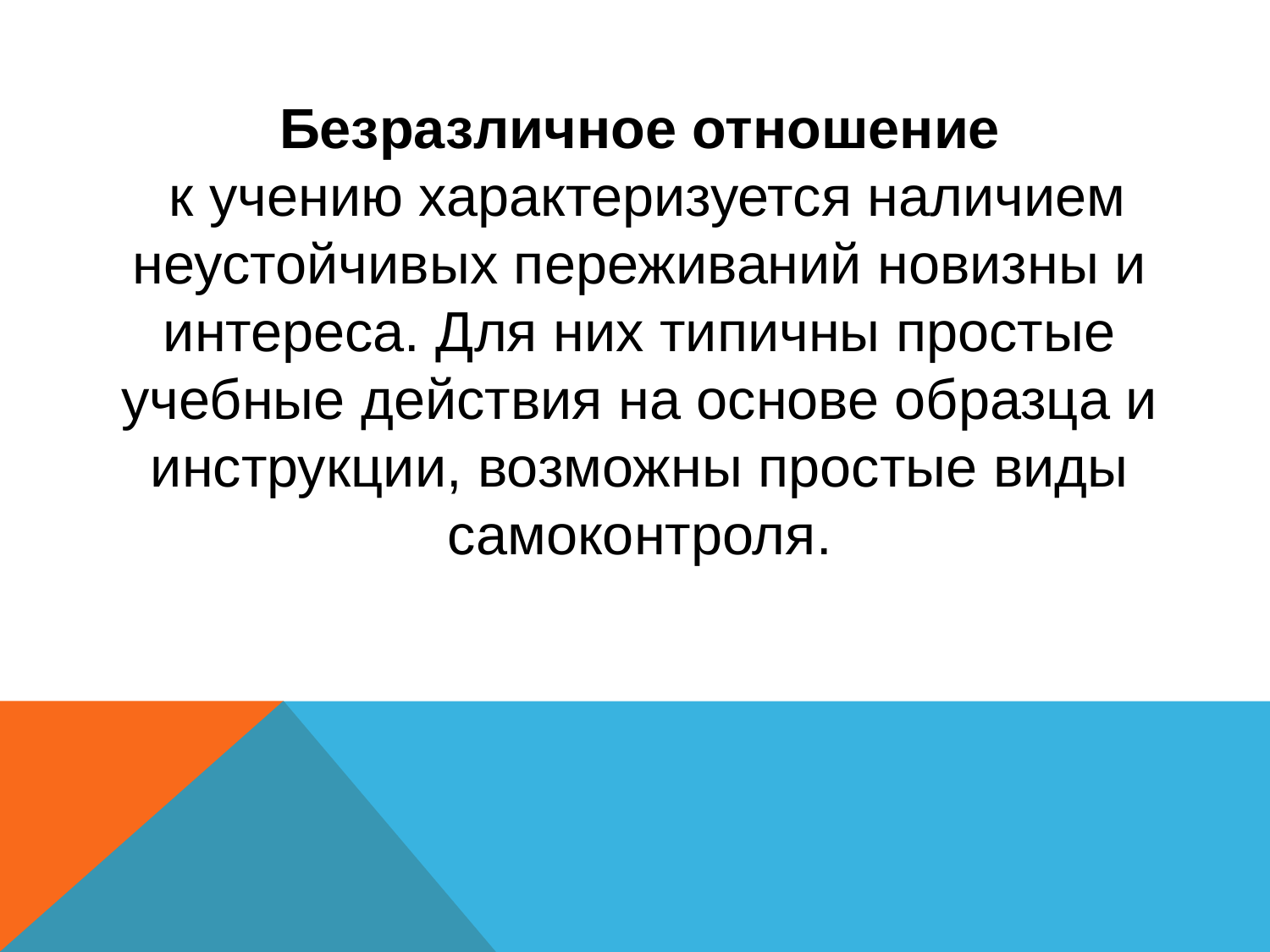

Безразличное отношение
 к учению характеризуется наличием неустойчивых переживаний новизны и интереса. Для них типичны простые учебные действия на основе образца и инструкции, возможны простые виды самоконтроля.